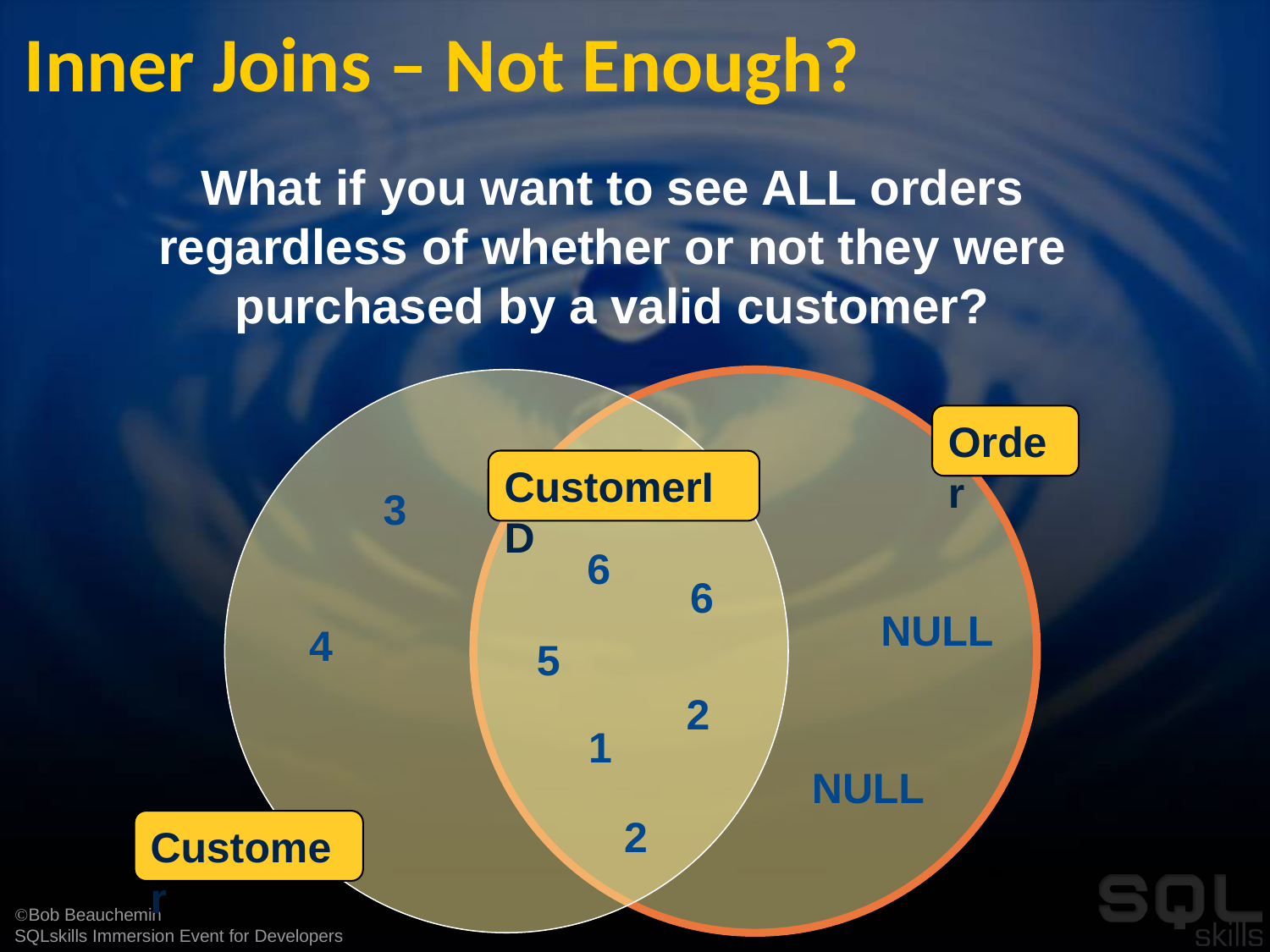

Inner Joins – Not Enough?
What if you want to see ALL orders regardless of whether or not they were purchased by a valid customer?

Order
CustomerID
3
6
6
NULL
4
5
2
1
NULL
2
Customer